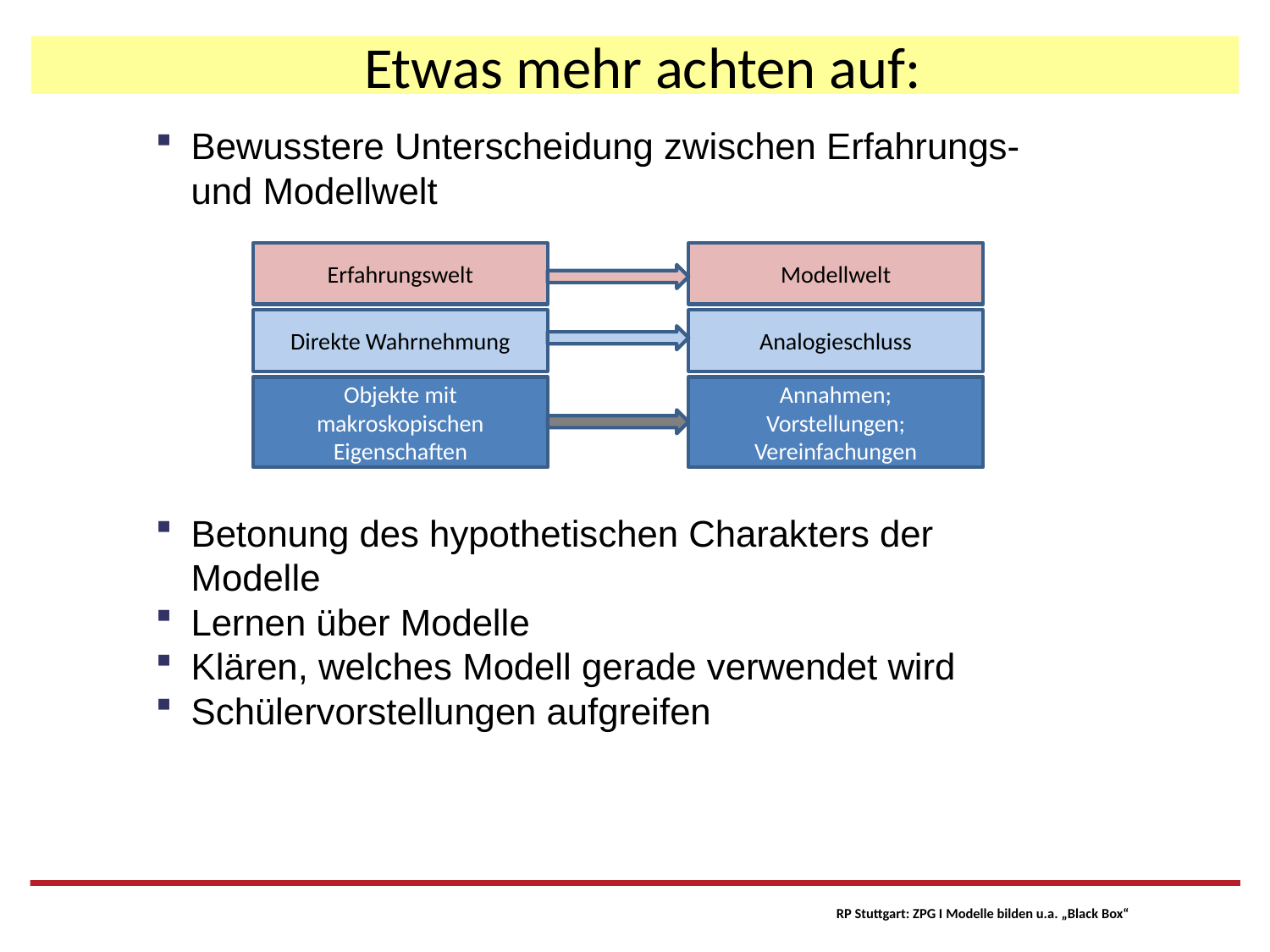

# Etwas mehr achten auf:
Bewusstere Unterscheidung zwischen Erfahrungs- und Modellwelt

Betonung des hypothetischen Charakters der Modelle
Lernen über Modelle
Klären, welches Modell gerade verwendet wird
Schülervorstellungen aufgreifen
Erfahrungswelt
Modellwelt

Direkte Wahrnehmung
Analogieschluss

Objekte mit makroskopischen Eigenschaften
Annahmen;
Vorstellungen;
Vereinfachungen

RP Stuttgart: ZPG I Modelle bilden u.a. „Black Box“